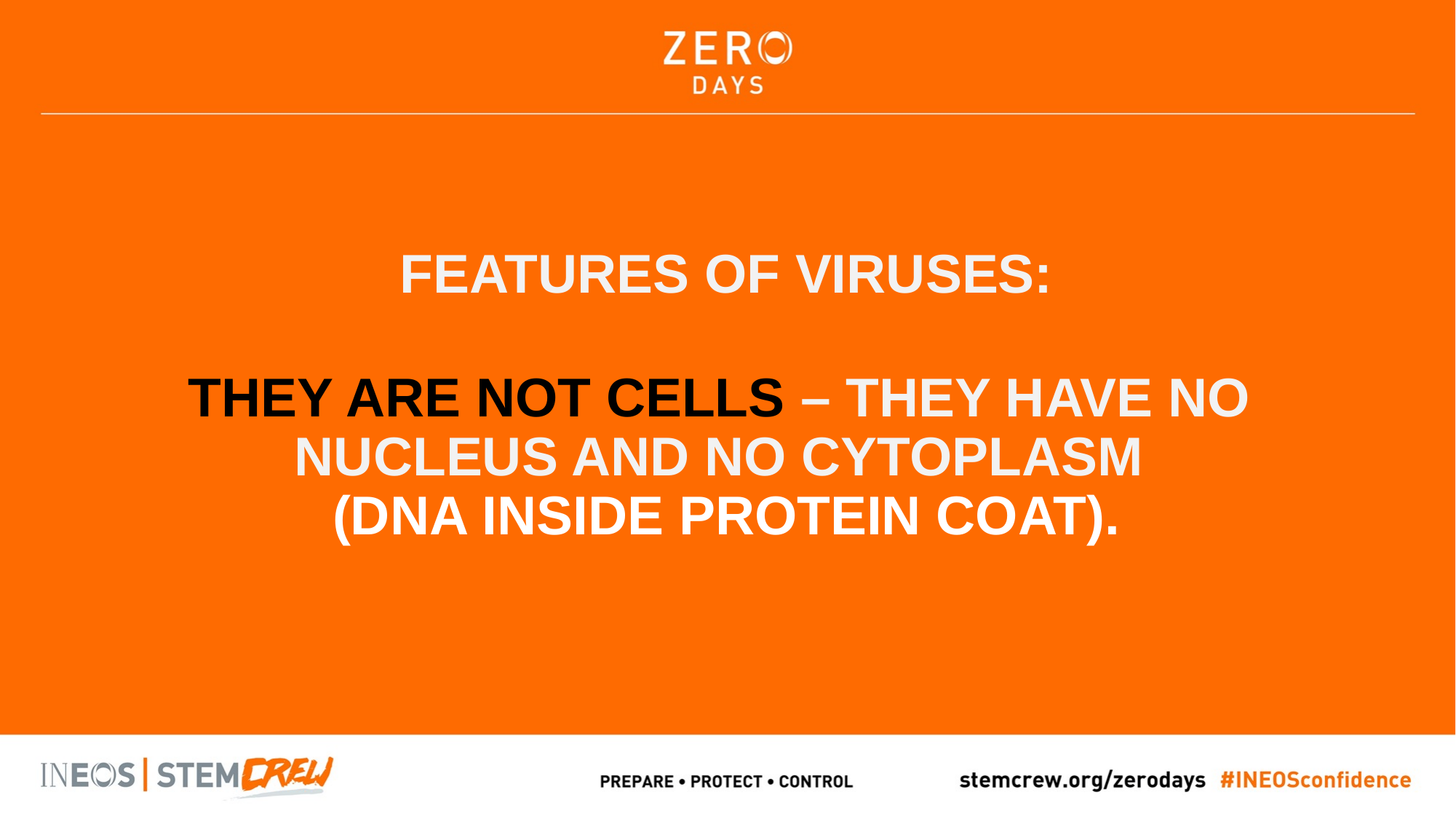

FEATURES OF VIRUSES:
THEY ARE NOT CELLS – THEY HAVE NO
NUCLEUS AND NO CYTOPLASM
(DNA INSIDE PROTEIN COAT).